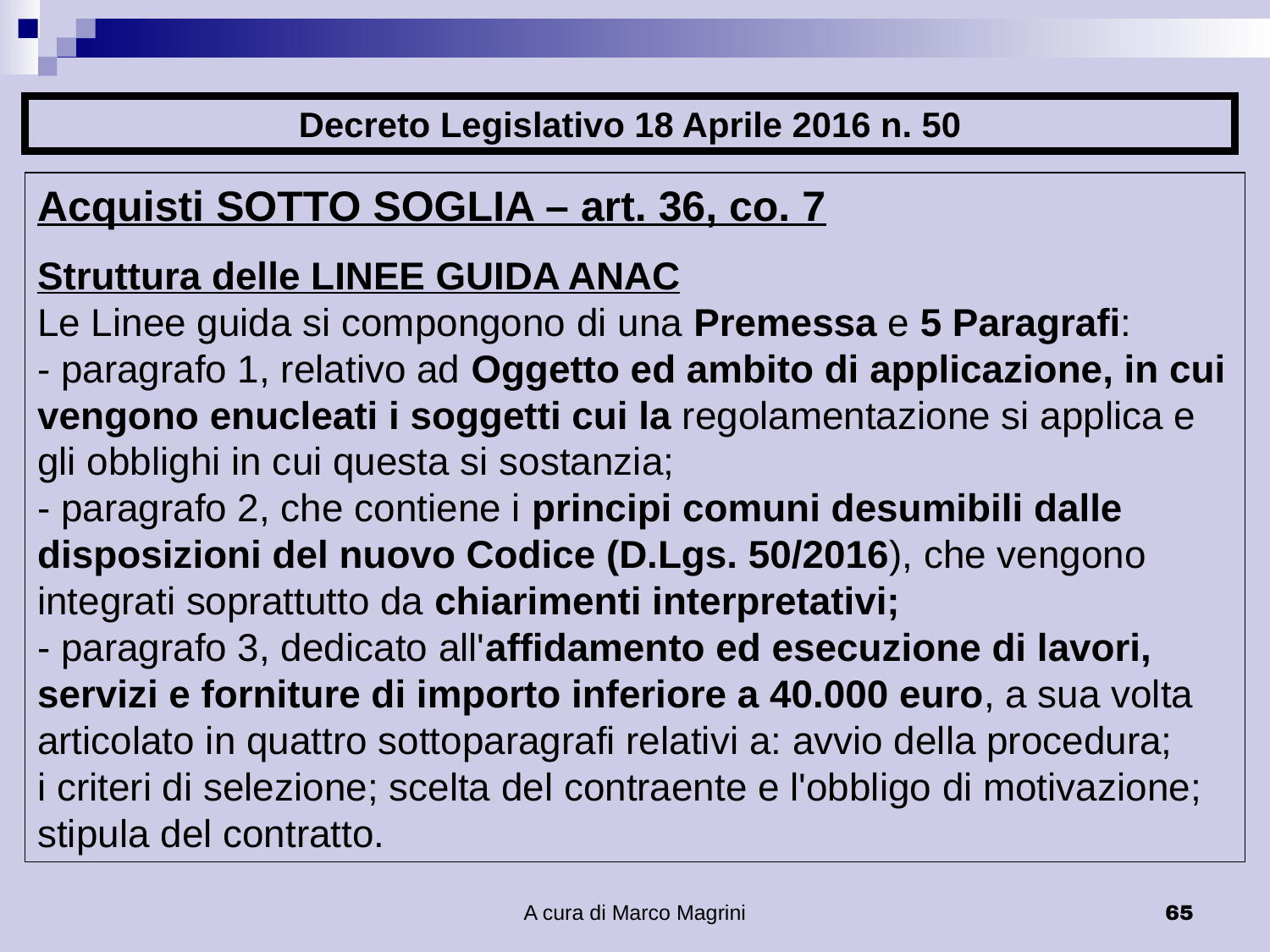

Decreto Legislativo 18 Aprile 2016 n. 50
Acquisti SOTTO SOGLIA – art. 36, co. 7

Struttura delle LINEE GUIDA ANAC
Le Linee guida si compongono di una Premessa e 5 Paragrafi:
- paragrafo 1, relativo ad Oggetto ed ambito di applicazione, in cui vengono enucleati i soggetti cui la regolamentazione si applica e gli obblighi in cui questa si sostanzia;
- paragrafo 2, che contiene i principi comuni desumibili dalle disposizioni del nuovo Codice (D.Lgs. 50/2016), che vengono integrati soprattutto da chiarimenti interpretativi;
- paragrafo 3, dedicato all'affidamento ed esecuzione di lavori, servizi e forniture di importo inferiore a 40.000 euro, a sua volta articolato in quattro sottoparagrafi relativi a: avvio della procedura;
i criteri di selezione; scelta del contraente e l'obbligo di motivazione; stipula del contratto.

A cura di Marco Magrini
65